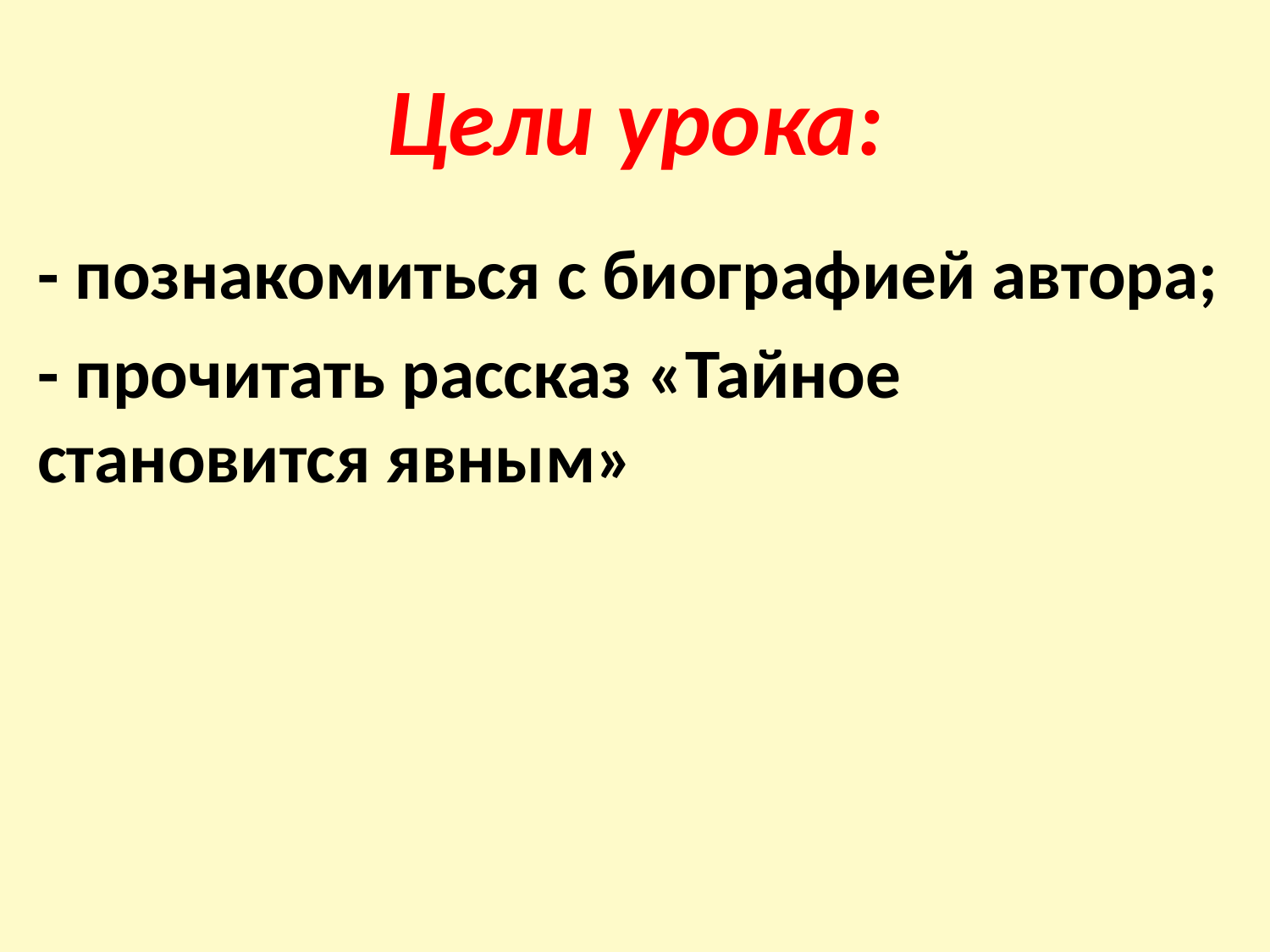

# Цели урока:
- познакомиться с биографией автора;
- прочитать рассказ «Тайное становится явным»